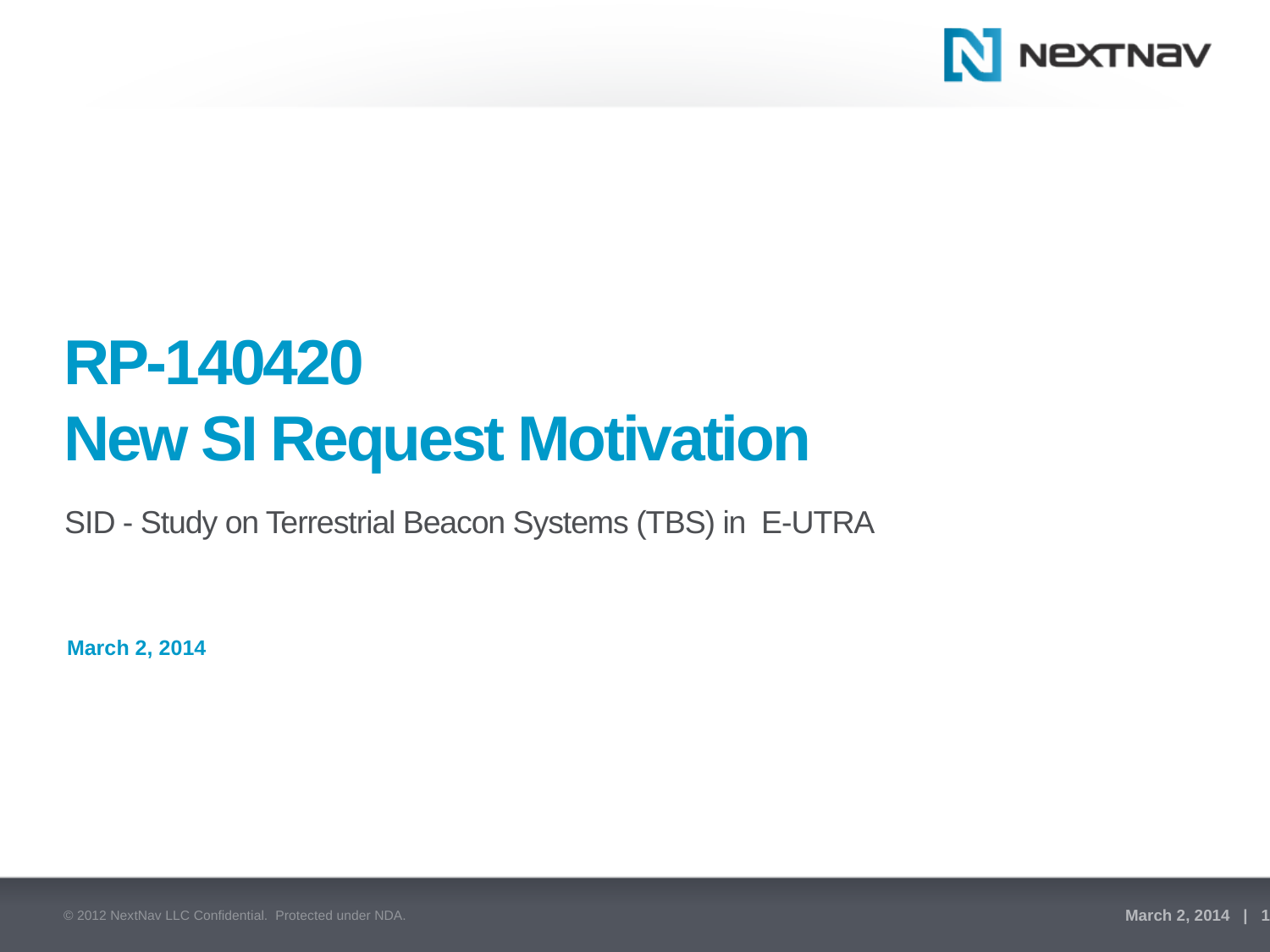

# RP-140420 New SI Request Motivation
SID - Study on Terrestrial Beacon Systems (TBS) in  E-UTRA

© 2012 NextNav LLC Confidential.  Protected under NDA.
March 2, 2014   |   1